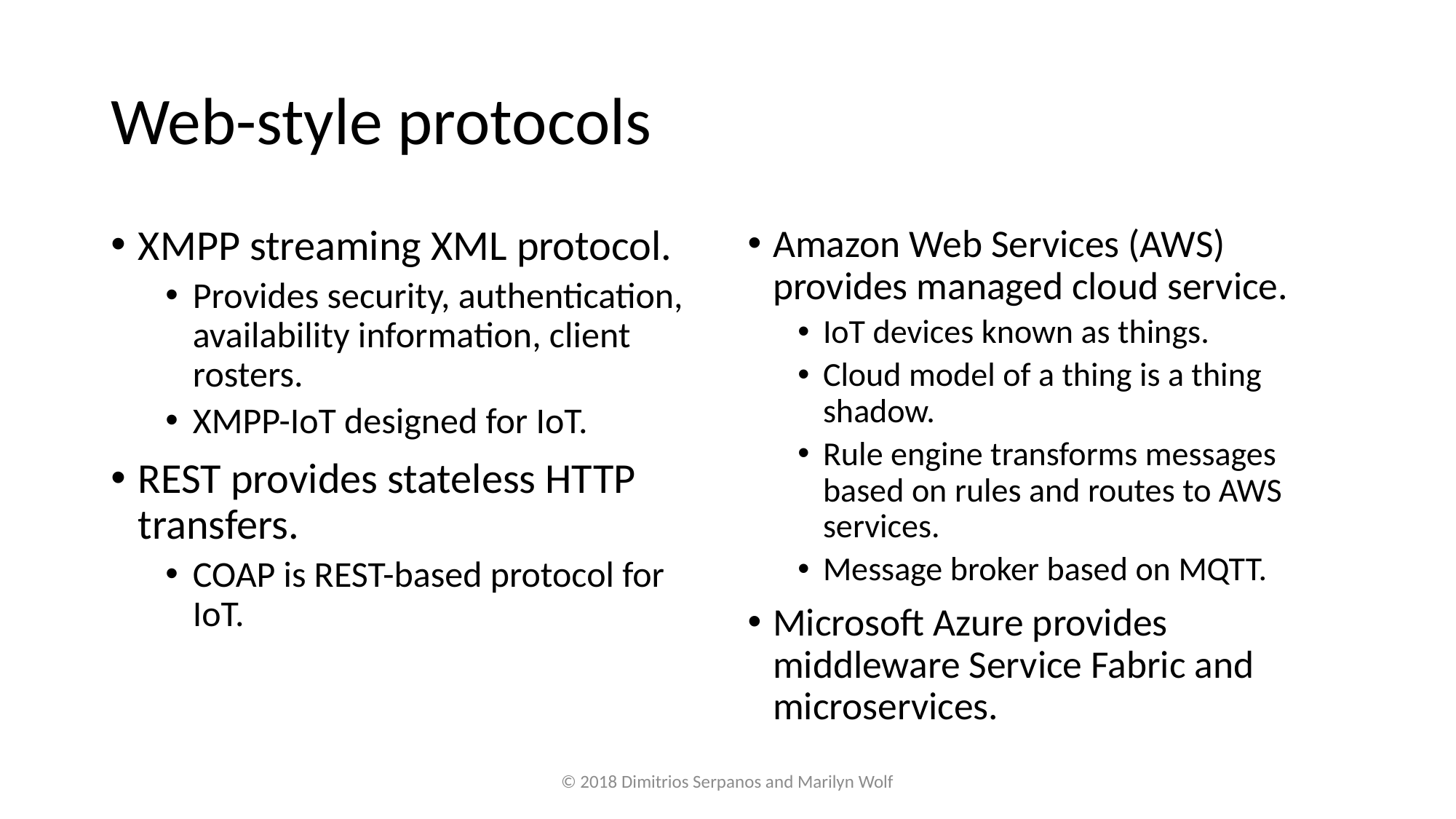

# Web-style protocols
XMPP streaming XML protocol.
Provides security, authentication, availability information, client rosters.
XMPP-IoT designed for IoT.
REST provides stateless HTTP transfers.
COAP is REST-based protocol for IoT.
Amazon Web Services (AWS) provides managed cloud service.
IoT devices known as things.
Cloud model of a thing is a thing shadow.
Rule engine transforms messages based on rules and routes to AWS services.
Message broker based on MQTT.
Microsoft Azure provides middleware Service Fabric and microservices.
© 2018 Dimitrios Serpanos and Marilyn Wolf